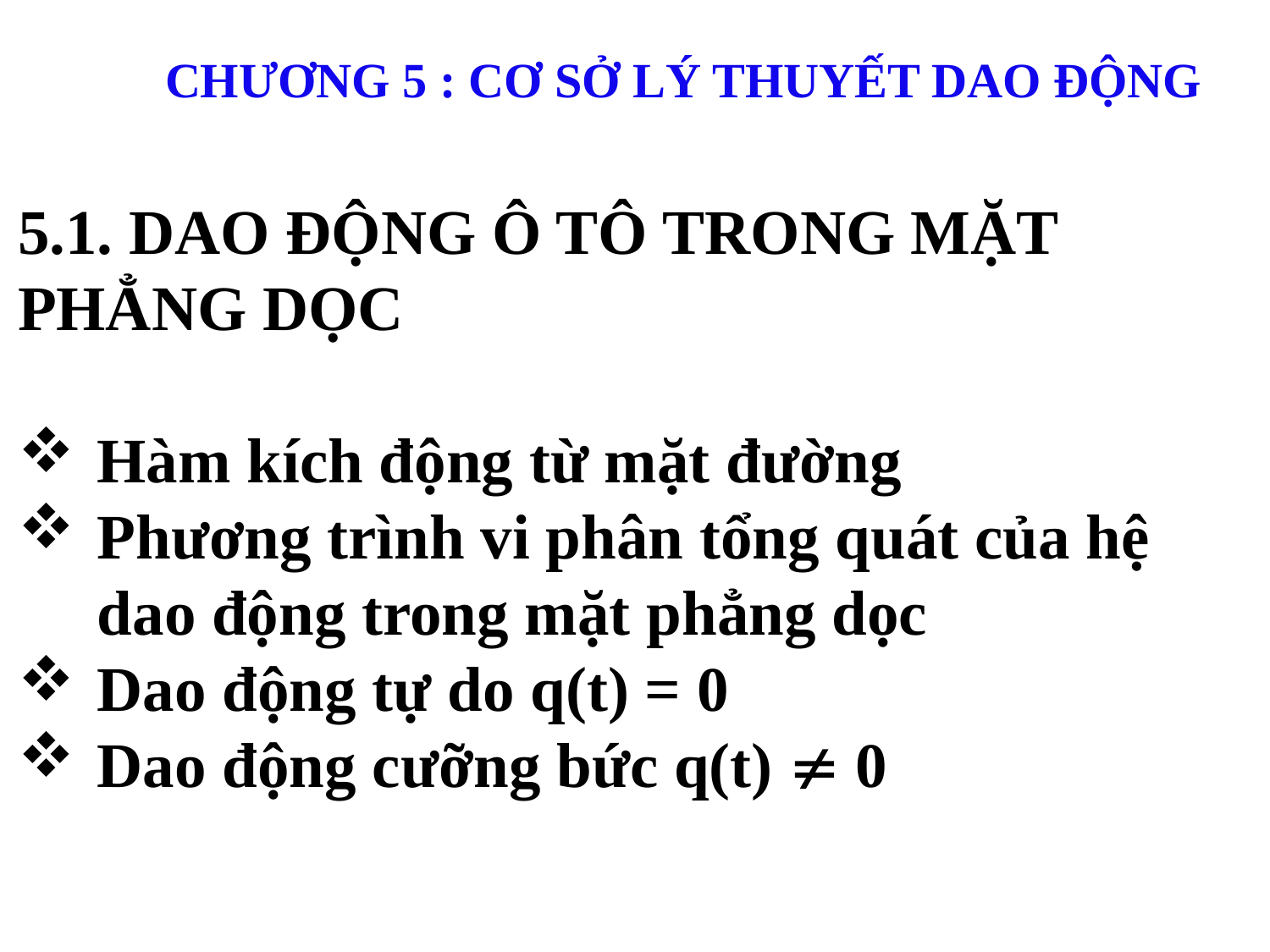

CHƯƠNG 5 : CƠ SỞ LÝ THUYẾT DAO ĐỘNG
5.1. DAO ĐỘNG Ô TÔ TRONG MẶT PHẲNG DỌC

Hàm kích động từ mặt đường
Phương trình vi phân tổng quát của hệ dao động trong mặt phẳng dọc
Dao động tự do q(t) = 0
Dao động cưỡng bức q(t) ≠ 0